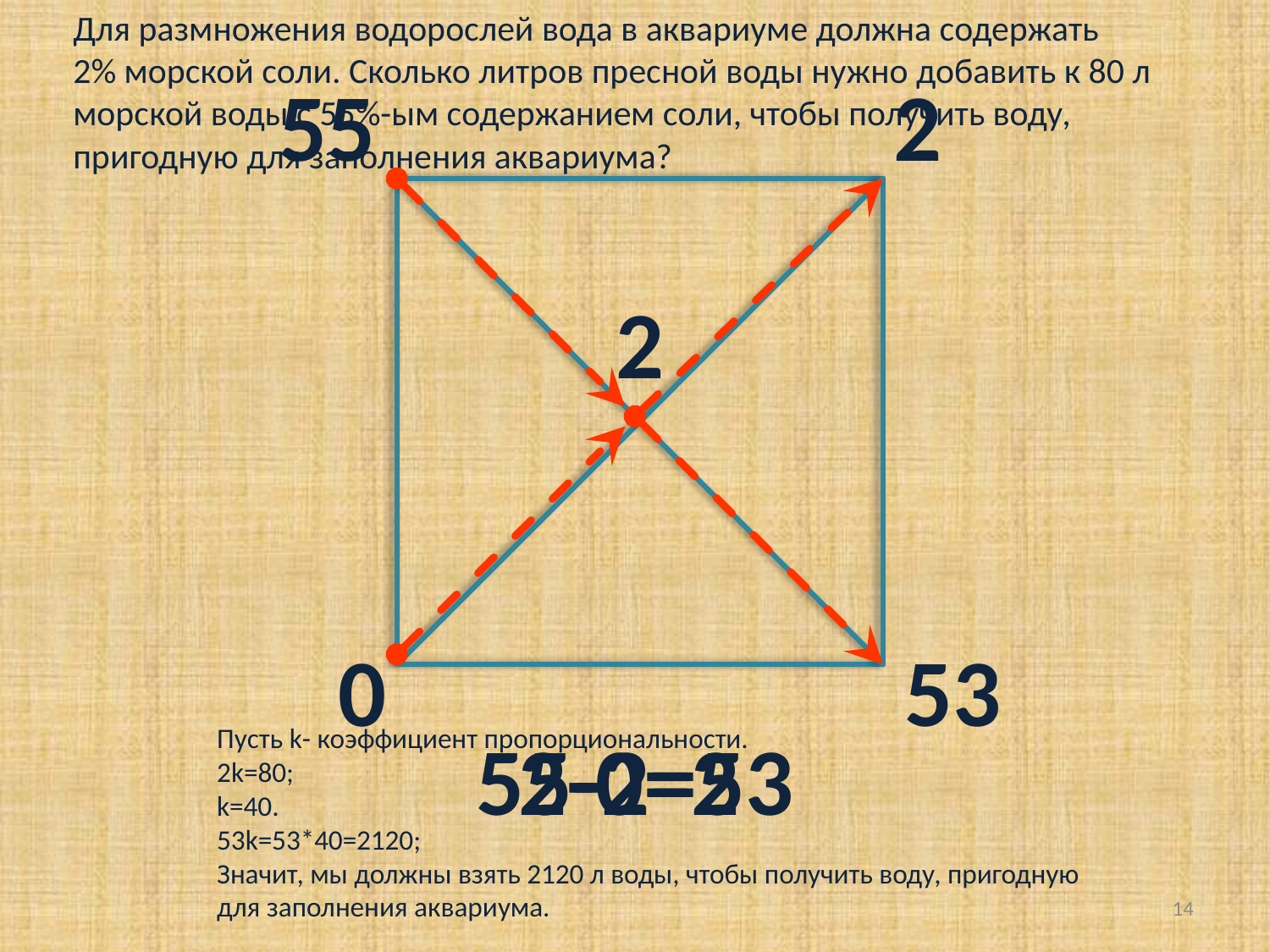

Для размножения водорослей вода в аквариуме должна содержать
2% морской соли. Сколько литров пресной воды нужно добавить к 80 л
морской воды с 55%-ым содержанием соли, чтобы получить воду,
пригодную для заполнения аквариума?
55
2

2
0
53
Пусть k- коэффициент пропорциональности.
2k=80;
k=40.
53k=53*40=2120;
Значит, мы должны взять 2120 л воды, чтобы получить воду, пригодную
для заполнения аквариума.
55-2=53
2-0=2
14